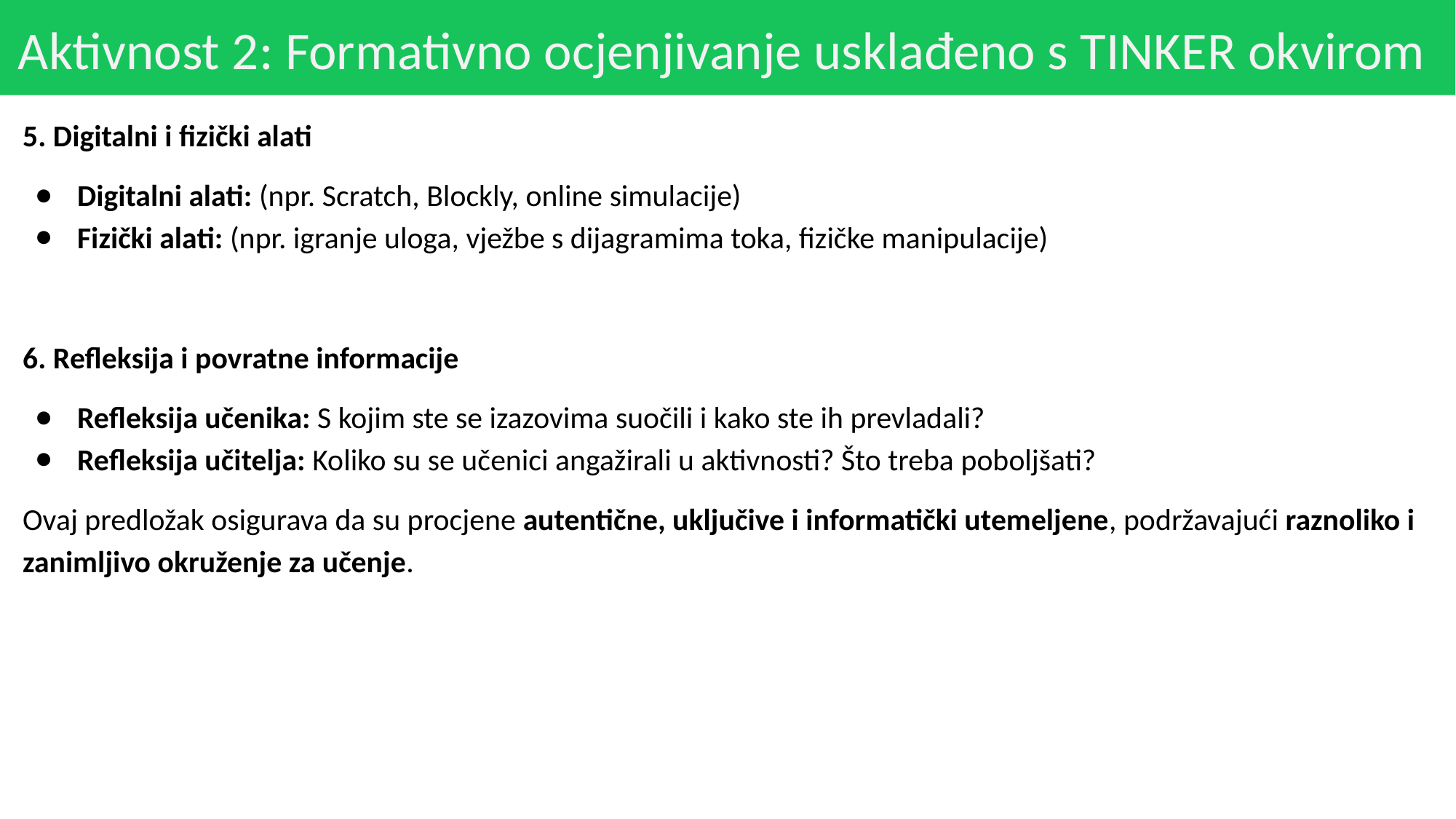

# Aktivnost 2: Formativno ocjenjivanje usklađeno s TINKER okvirom
5. Digitalni i fizički alati
Digitalni alati: (npr. Scratch, Blockly, online simulacije)
Fizički alati: (npr. igranje uloga, vježbe s dijagramima toka, fizičke manipulacije)

6. Refleksija i povratne informacije
Refleksija učenika: S kojim ste se izazovima suočili i kako ste ih prevladali?
Refleksija učitelja: Koliko su se učenici angažirali u aktivnosti? Što treba poboljšati?
Ovaj predložak osigurava da su procjene autentične, uključive i informatički utemeljene, podržavajući raznoliko i zanimljivo okruženje za učenje.